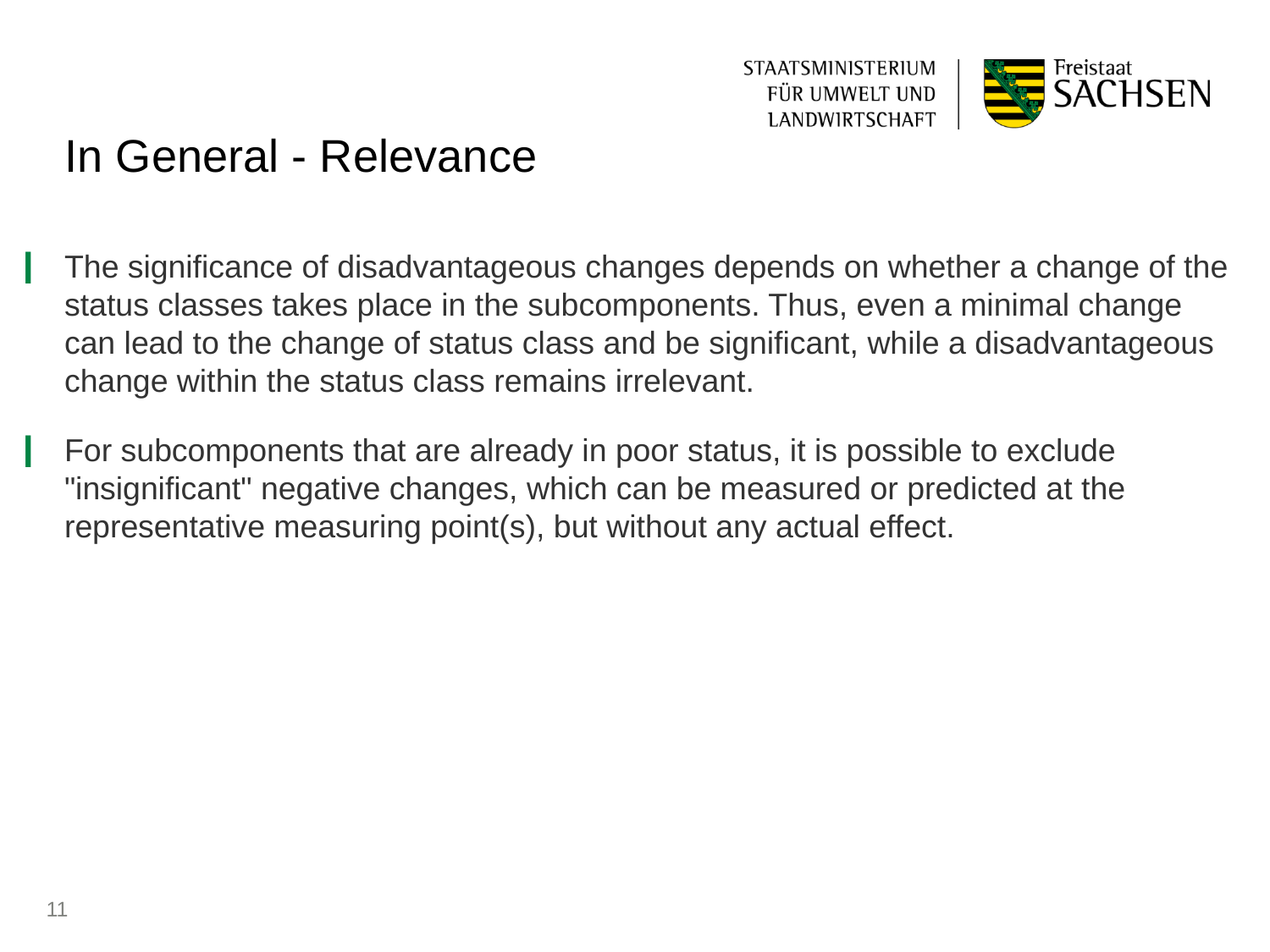

# In General - Relevance
The significance of disadvantageous changes depends on whether a change of the status classes takes place in the subcomponents. Thus, even a minimal change can lead to the change of status class and be significant, while a disadvantageous change within the status class remains irrelevant.
For subcomponents that are already in poor status, it is possible to exclude "insignificant" negative changes, which can be measured or predicted at the representative measuring point(s), but without any actual effect.